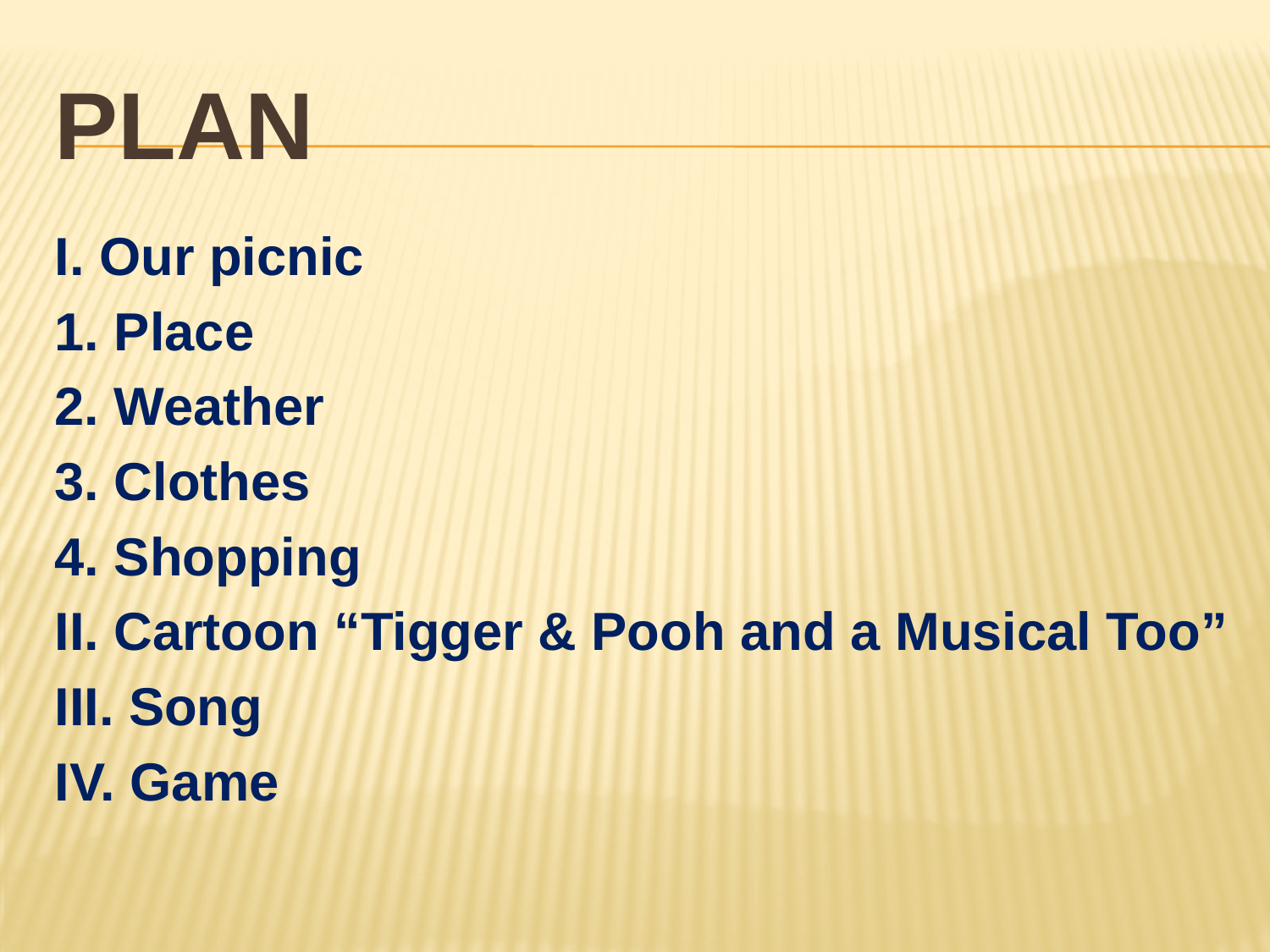

# plan
I. Our picnic
1. Place
2. Weather
3. Clothes
4. Shopping
II. Cartoon “Tigger & Pooh and a Musical Too”
III. Song
IV. Game